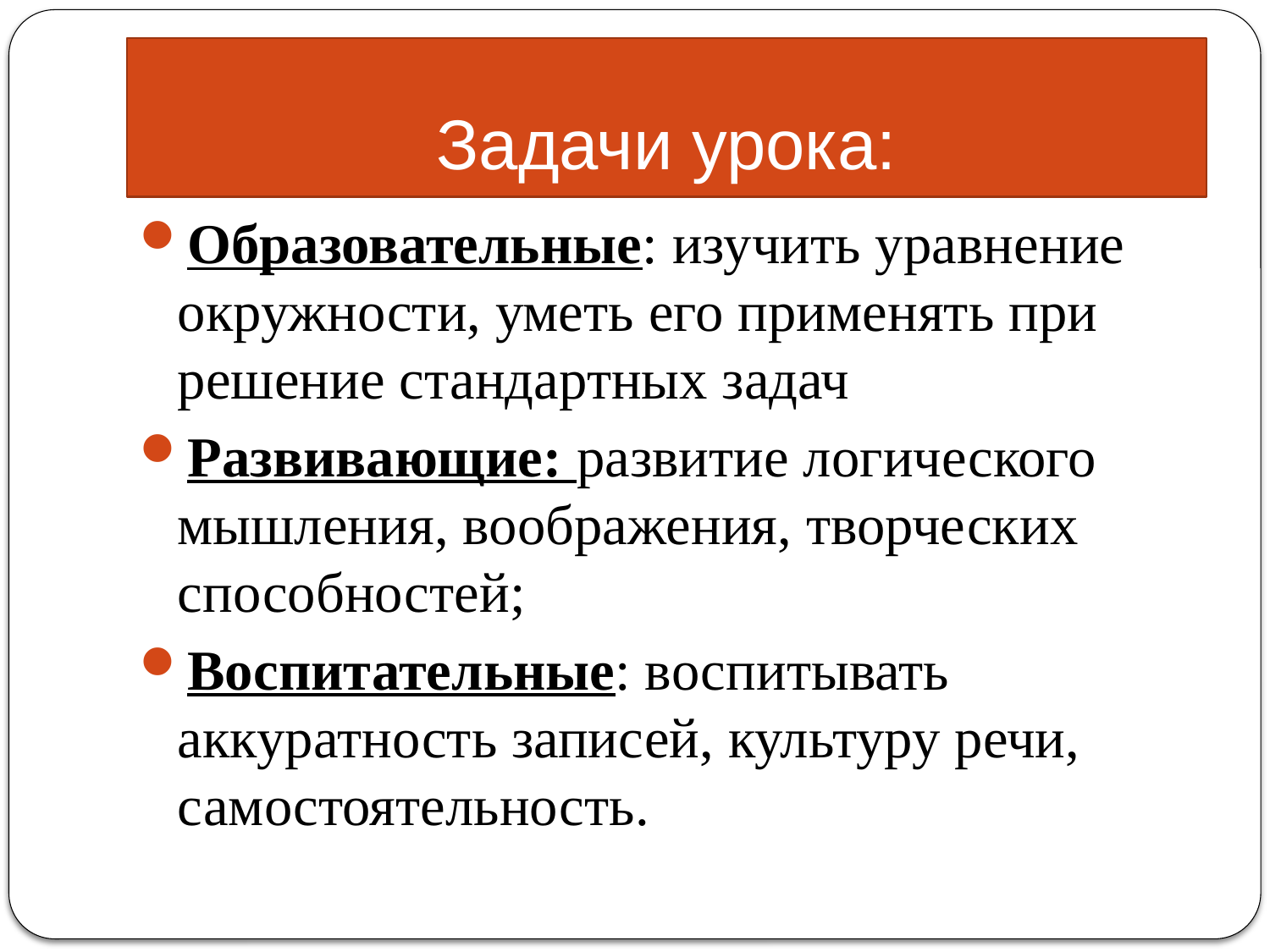

# Задачи урока:
Образовательные: изучить уравнение окружности, уметь его применять при решение стандартных задач
Развивающие: развитие логического мышления, воображения, творческих способностей;
Воспитательные: воспитывать аккуратность записей, культуру речи, самостоятельность.